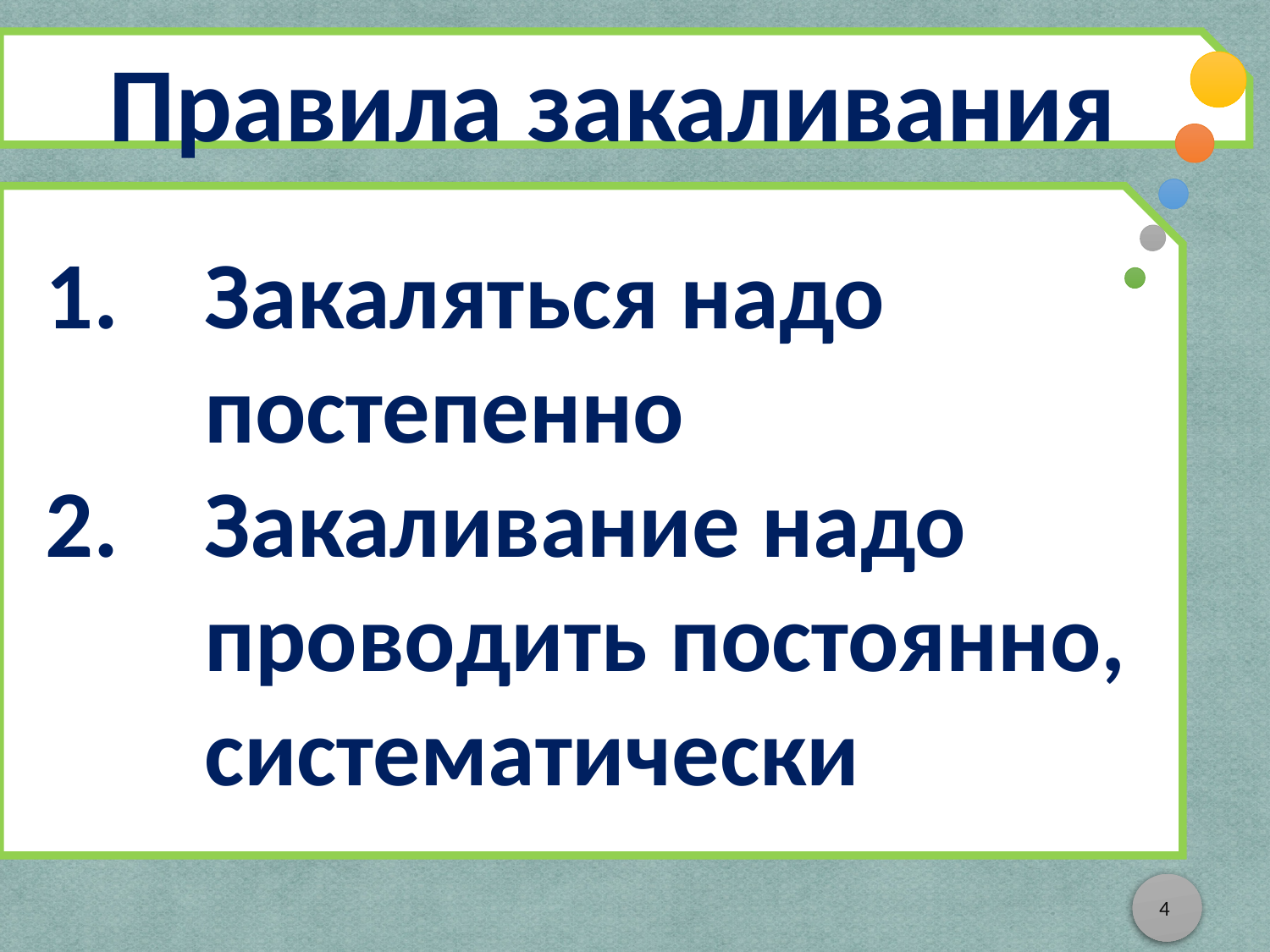

Правила закаливания

Закаляться надо постепенно
Закаливание надо проводить постоянно, систематически

4